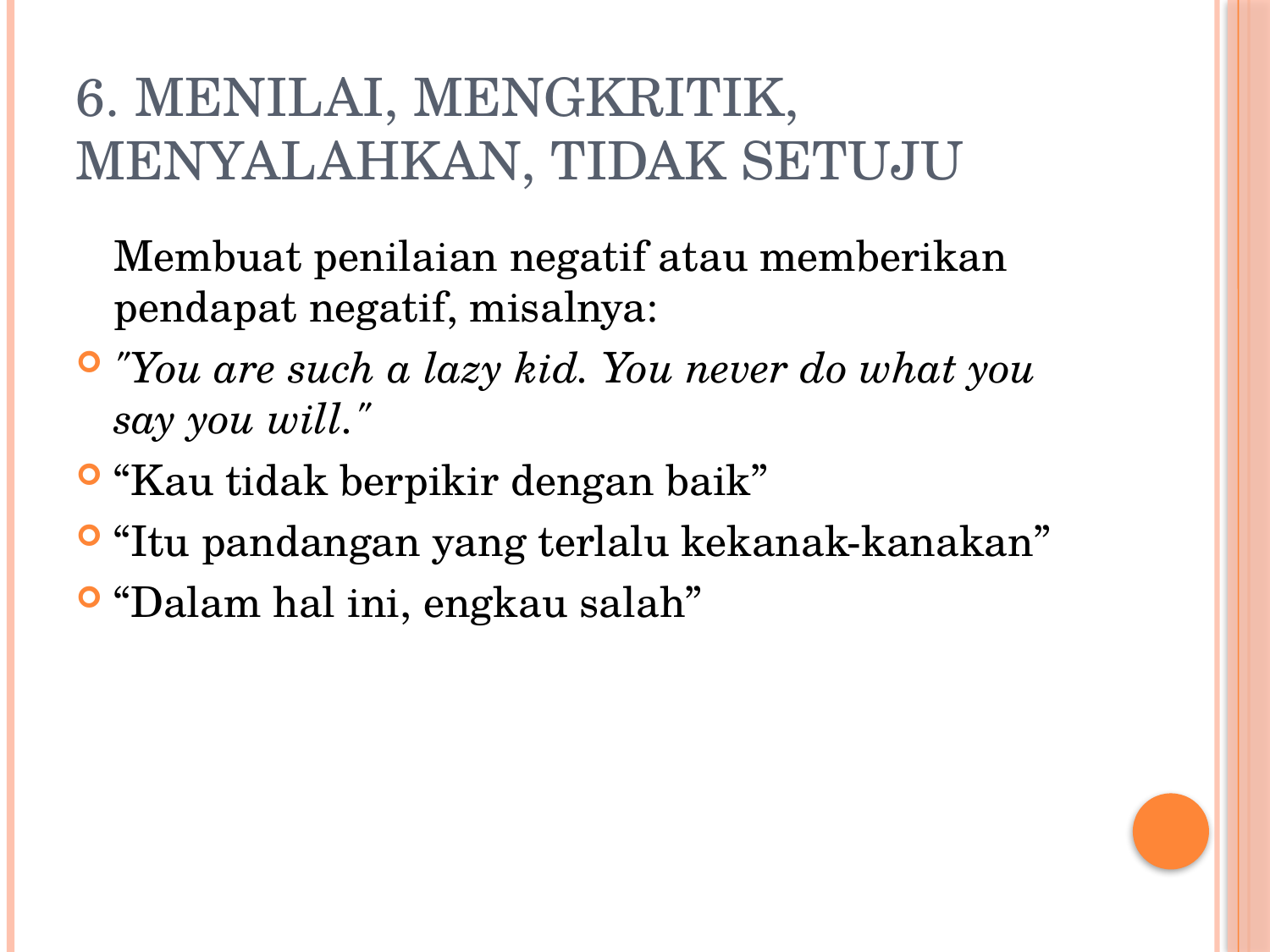

# 6. Menilai, mengkritik, menyalahkan, tidak setuju
	Membuat penilaian negatif atau memberikan pendapat negatif, misalnya:
"You are such a lazy kid. You never do what you say you will."
“Kau tidak berpikir dengan baik”
“Itu pandangan yang terlalu kekanak-kanakan”
“Dalam hal ini, engkau salah”